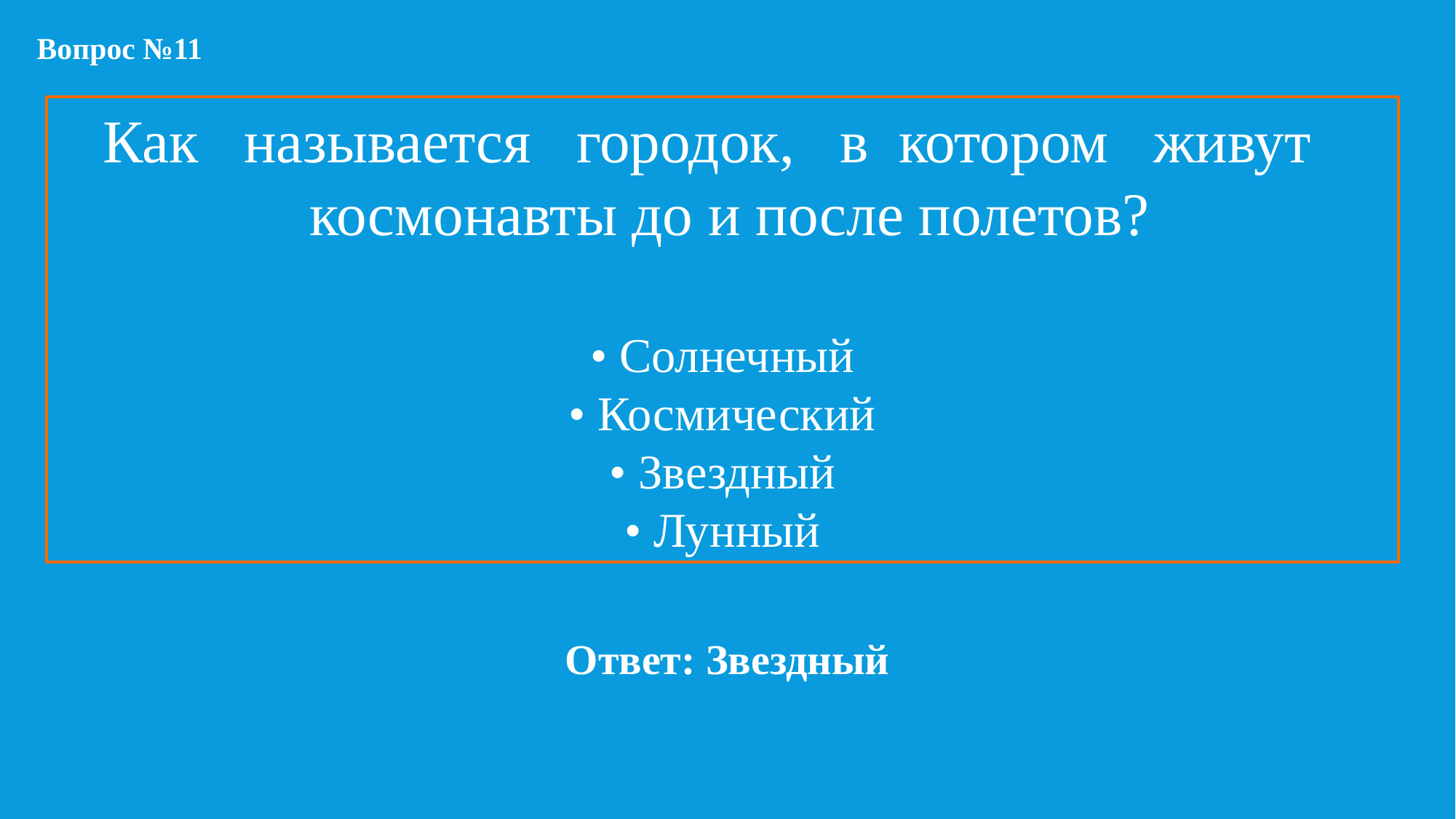

Вопрос №11
Как   называется   городок,   в  котором   живут
 космонавты до и после полетов?
• Солнечный
• Космический
• Звездный
• Лунный
Ответ: Звездный